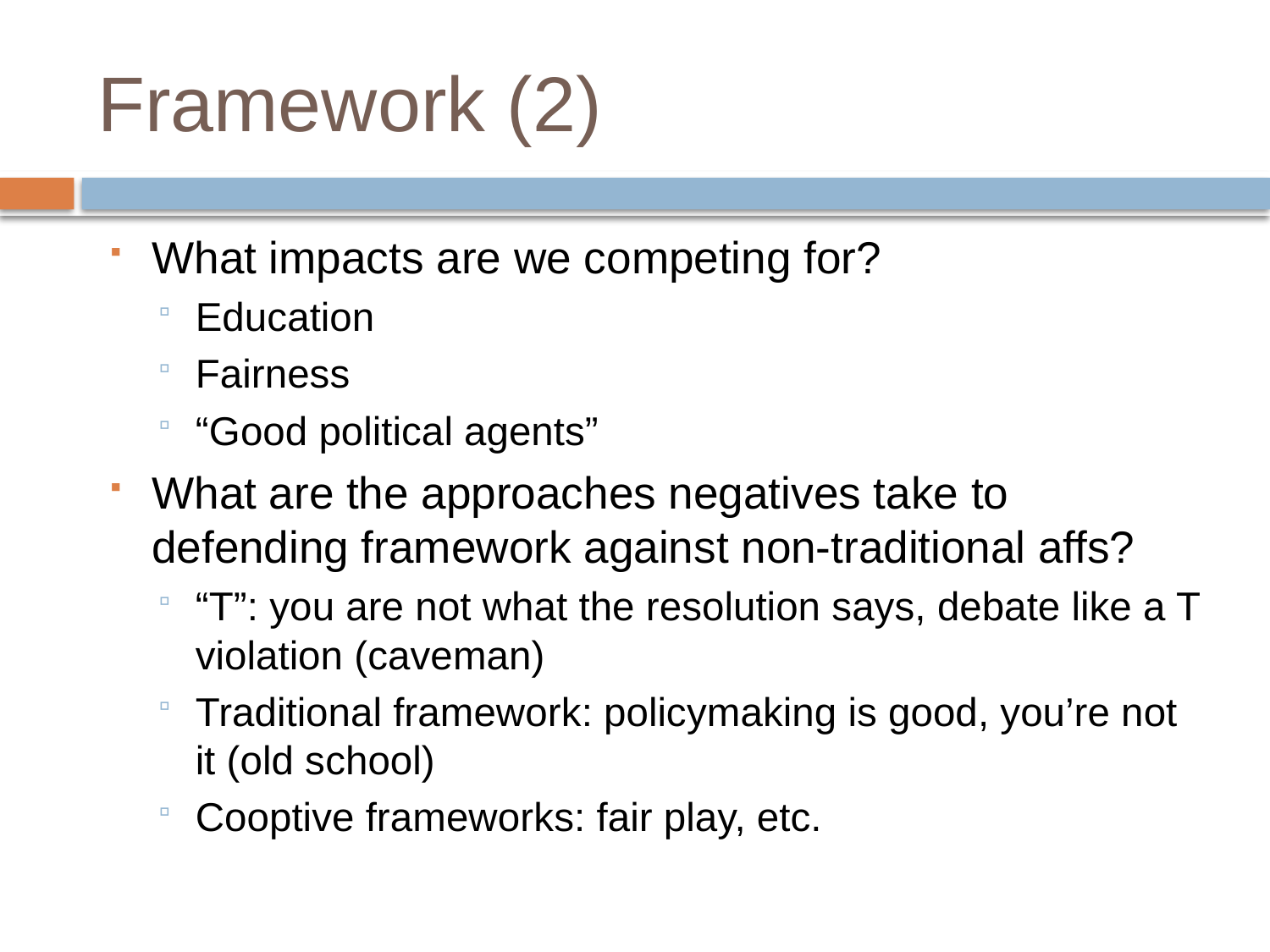

# Framework (2)
What impacts are we competing for?
Education
Fairness
“Good political agents”
What are the approaches negatives take to defending framework against non-traditional affs?
“T”: you are not what the resolution says, debate like a T violation (caveman)
Traditional framework: policymaking is good, you’re not it (old school)
Cooptive frameworks: fair play, etc.